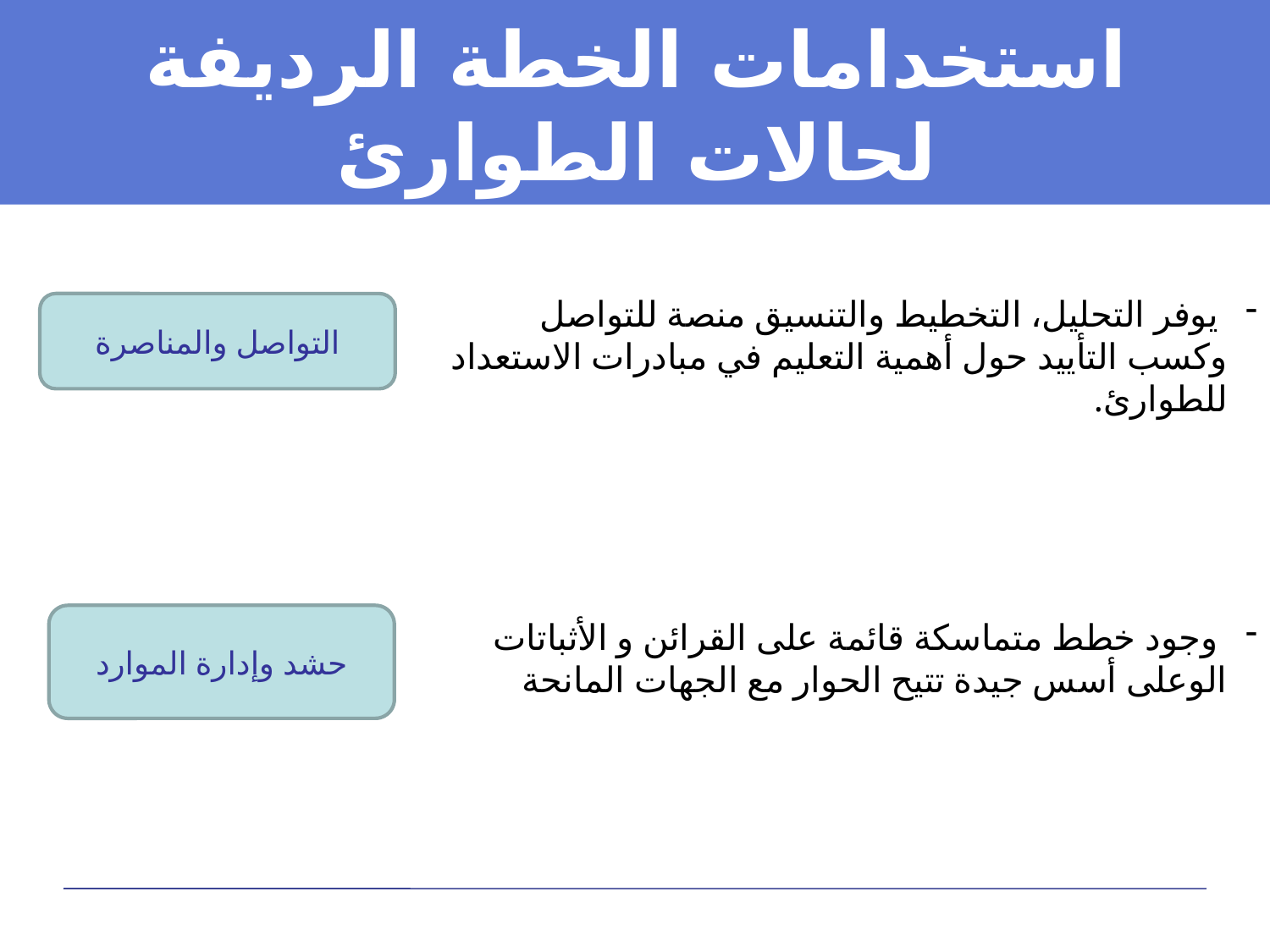

# استخدامات الخطة الرديفة لحالات الطوارئ
 يوفر التحليل، التخطيط والتنسيق منصة للتواصل وكسب التأييد حول أهمية التعليم في مبادرات الاستعداد للطوارئ.

التواصل والمناصرة
حشد وإدارة الموارد
 وجود خطط متماسكة قائمة على القرائن و الأثباتات الوعلى أسس جيدة تتيح الحوار مع الجهات المانحة